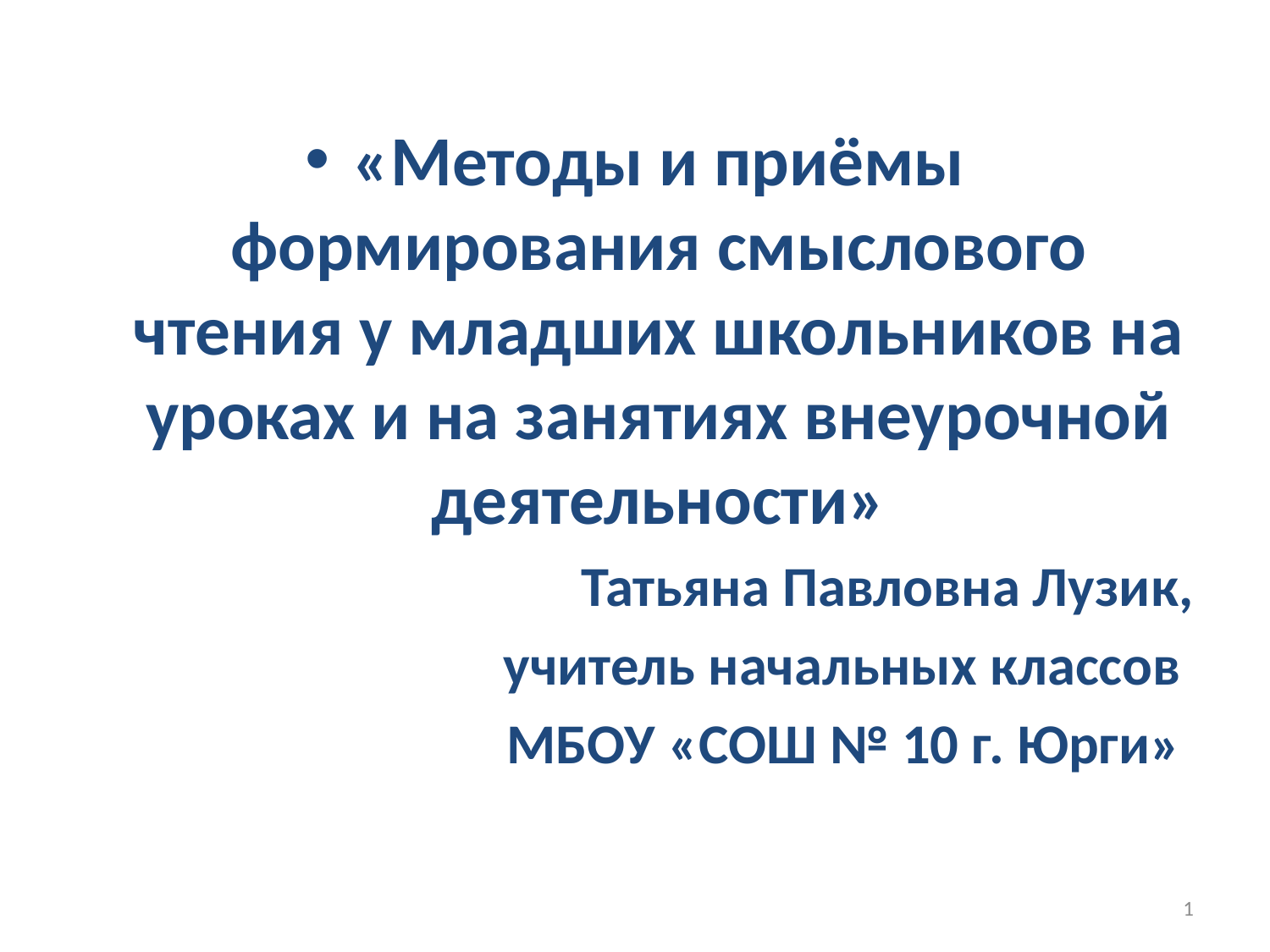

#
«Методы и приёмы формирования смыслового чтения у младших школьников на уроках и на занятиях внеурочной деятельности»
Татьяна Павловна Лузик,
учитель начальных классов
МБОУ «СОШ № 10 г. Юрги»
1